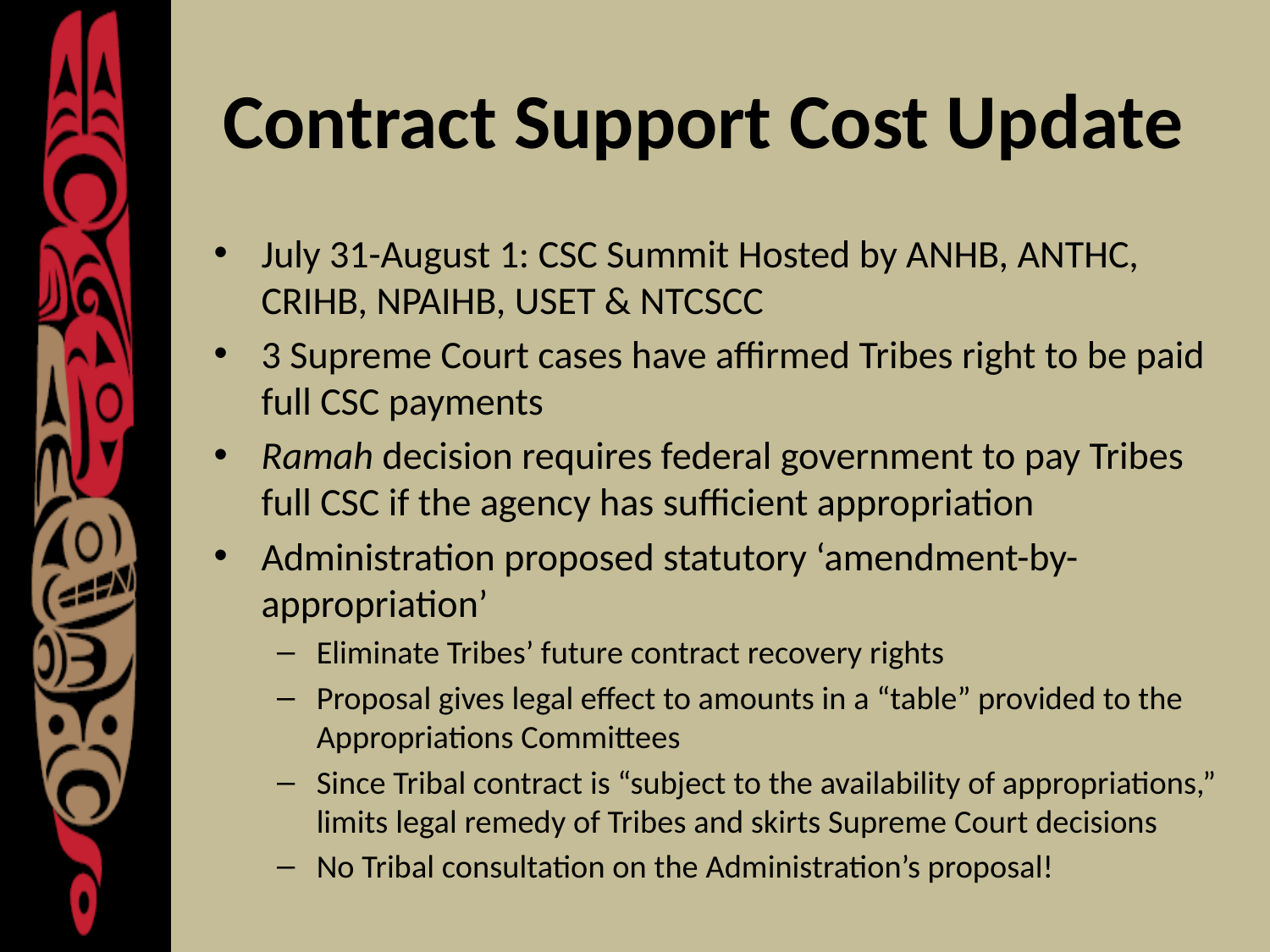

# Contract Support Cost Update
July 31-August 1: CSC Summit Hosted by ANHB, ANTHC, CRIHB, NPAIHB, USET & NTCSCC
3 Supreme Court cases have affirmed Tribes right to be paid full CSC payments
Ramah decision requires federal government to pay Tribes full CSC if the agency has sufficient appropriation
Administration proposed statutory ‘amendment-by-appropriation’
Eliminate Tribes’ future contract recovery rights
Proposal gives legal effect to amounts in a “table” provided to the Appropriations Committees
Since Tribal contract is “subject to the availability of appropriations,” limits legal remedy of Tribes and skirts Supreme Court decisions
No Tribal consultation on the Administration’s proposal!